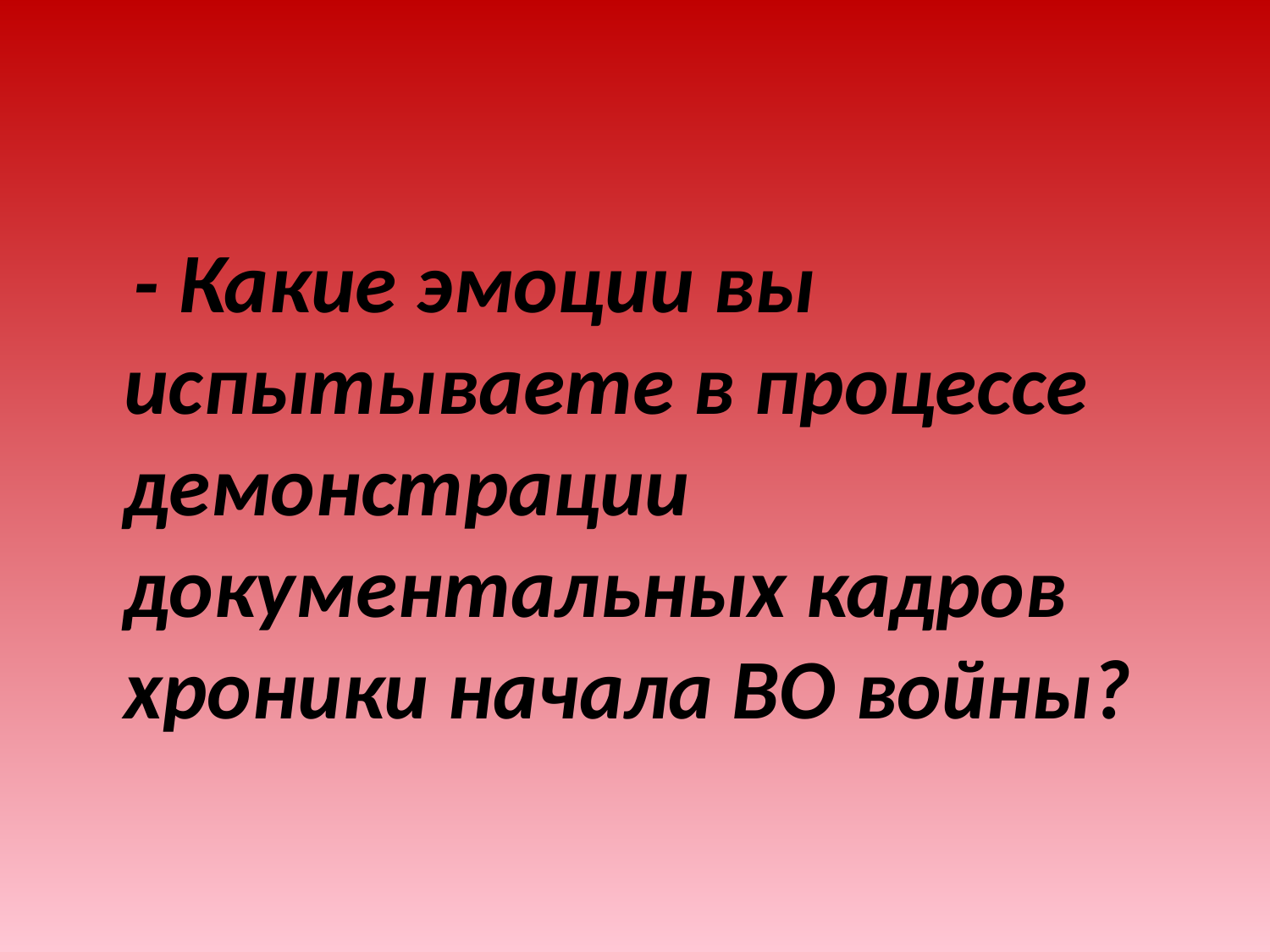

- Какие эмоции вы испытываете в процессе демонстрации документальных кадров хроники начала ВО войны?